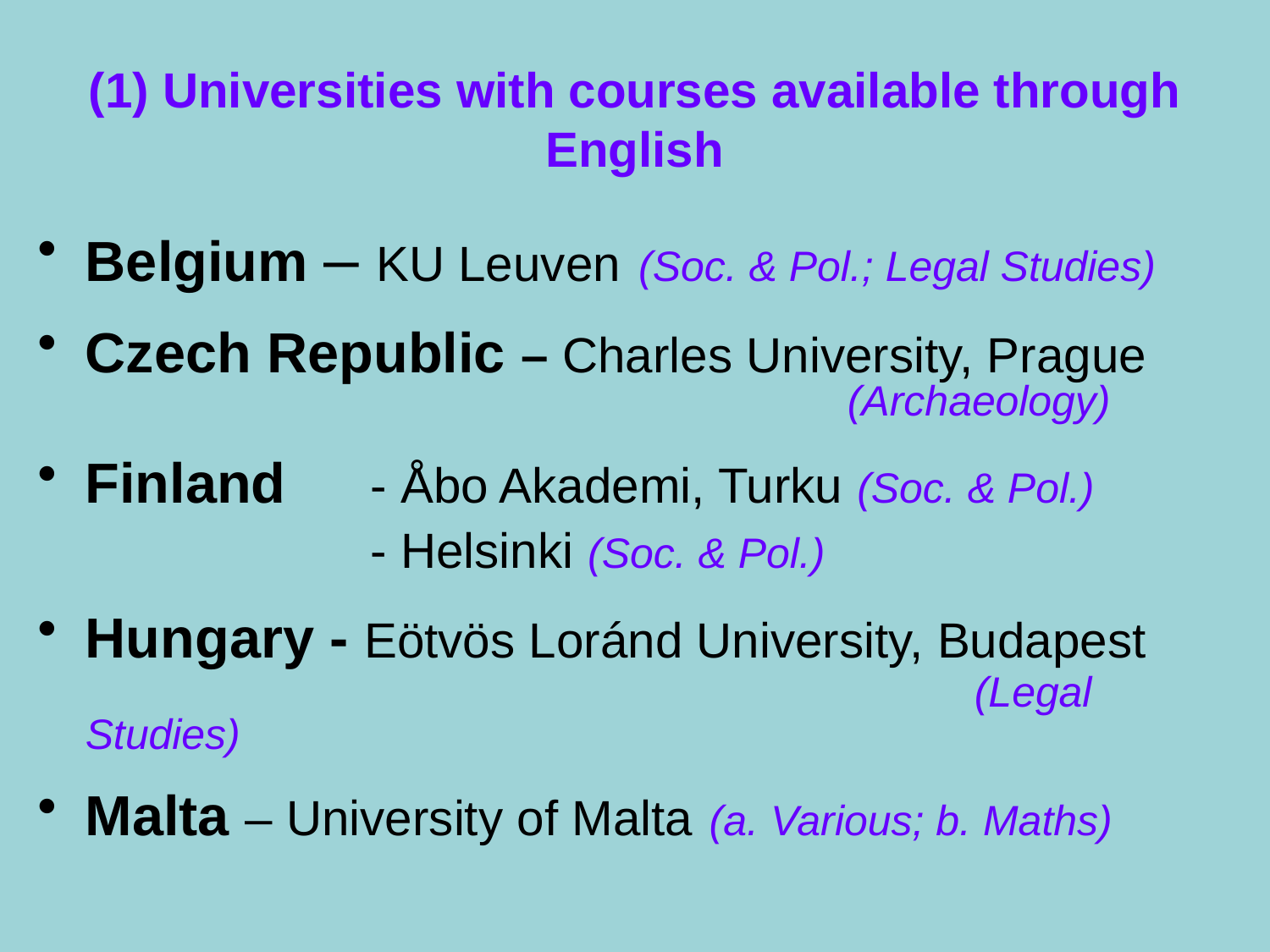

# (1) Universities with courses available through English
Belgium – KU Leuven (Soc. & Pol.; Legal Studies)

Czech Republic – Charles University, Prague 							(Archaeology)

Finland	  - Åbo Akademi, Turku (Soc. & Pol.)
			  - Helsinki (Soc. & Pol.)

Hungary - Eötvös Loránd University, Budapest 								(Legal Studies)

Malta – University of Malta  (a. Various; b. Maths)